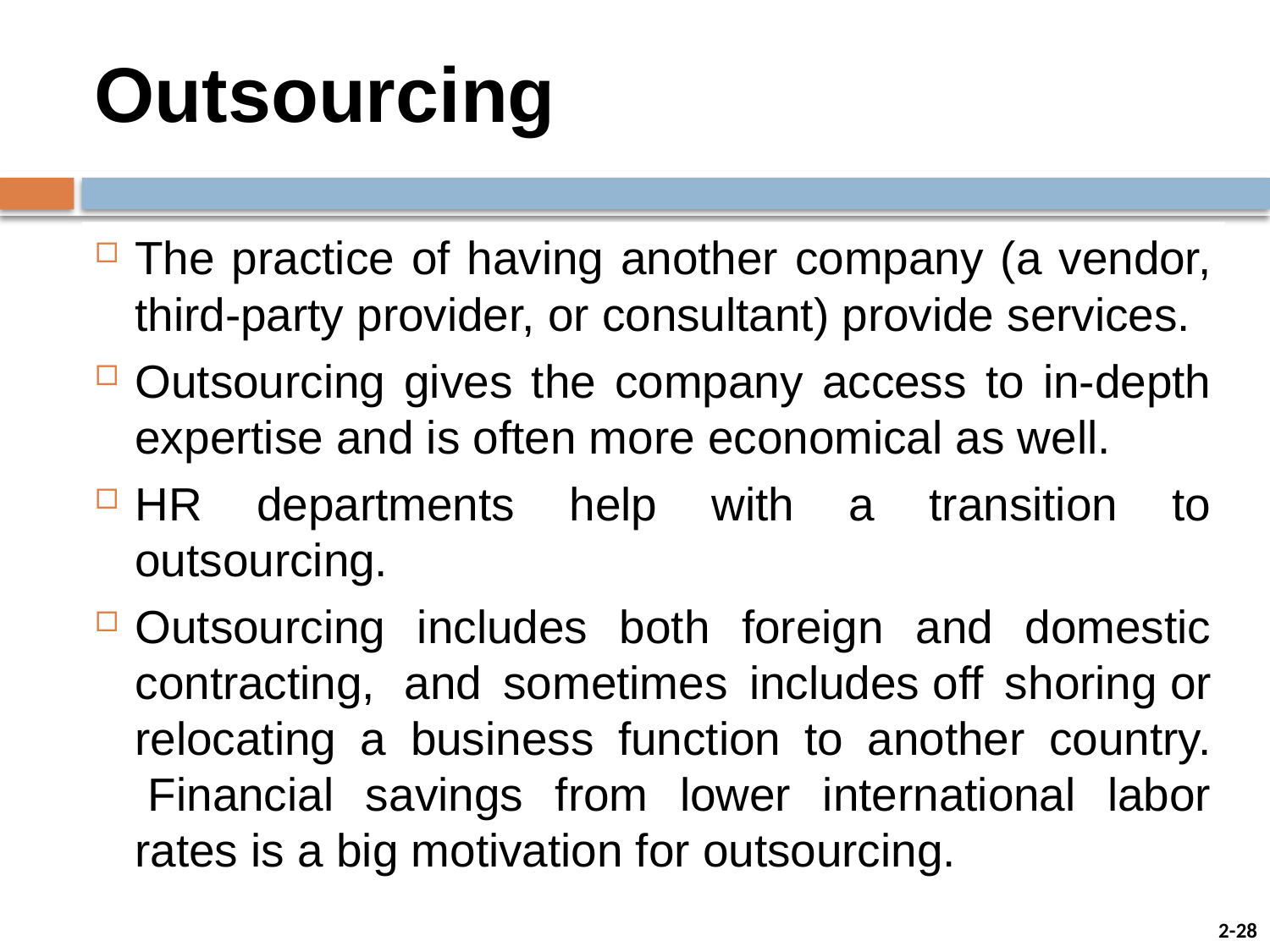

# Outsourcing
The practice of having another company (a vendor, third-party provider, or consultant) provide services.
Outsourcing gives the company access to in-depth expertise and is often more economical as well.
HR departments help with a transition to outsourcing.
Outsourcing includes both foreign and domestic contracting,  and sometimes includes off shoring or relocating a business function to another country.  Financial savings from lower international labor rates is a big motivation for outsourcing.